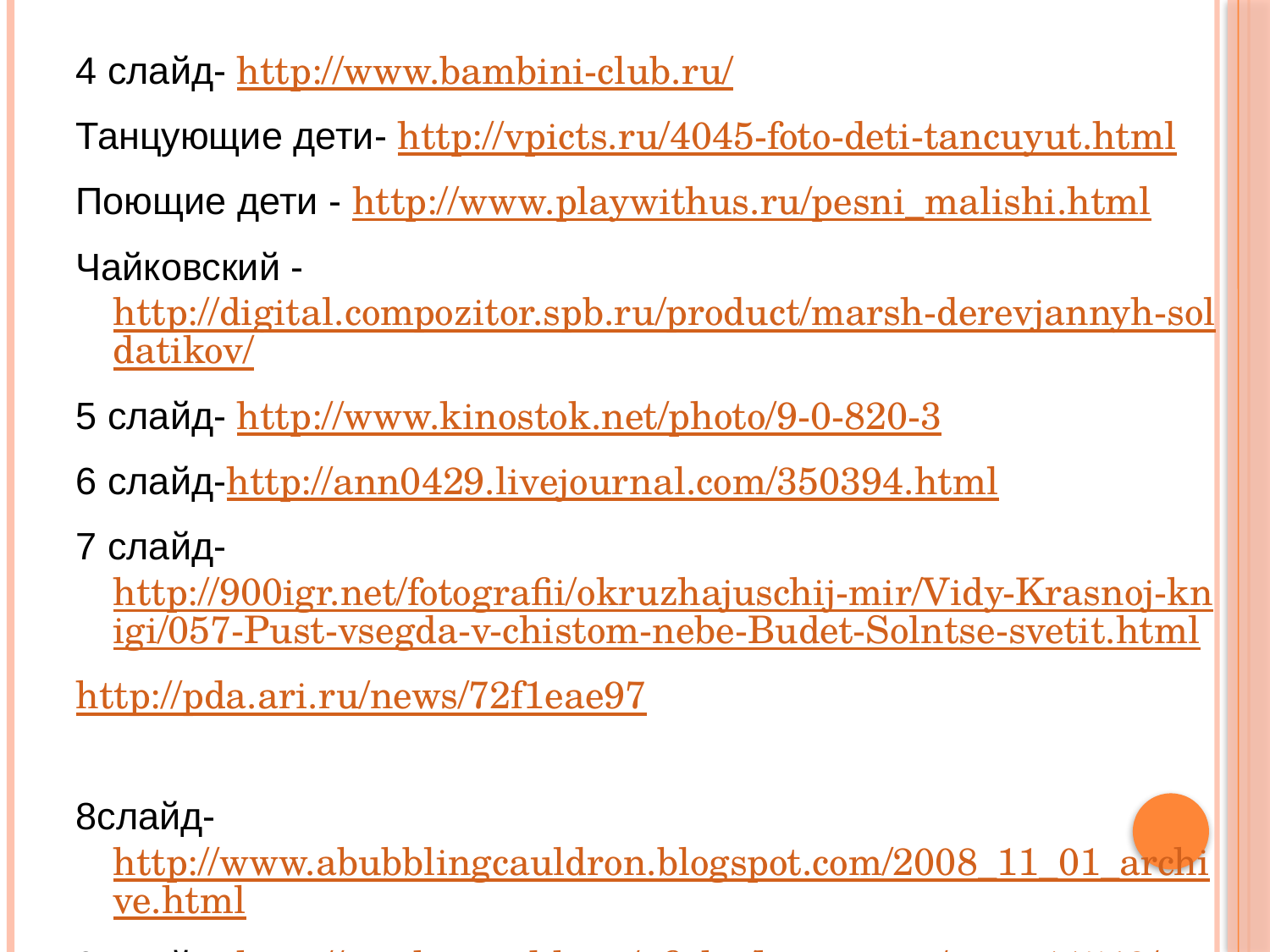

#
4 слайд- http://www.bambini-club.ru/
Танцующие дети- http://vpicts.ru/4045-foto-deti-tancuyut.html
Поющие дети - http://www.playwithus.ru/pesni_malishi.html
Чайковский - http://digital.compozitor.spb.ru/product/marsh-derevjannyh-soldatikov/
5 слайд- http://www.kinostok.net/photo/9-0-820-3
6 слайд-http://ann0429.livejournal.com/350394.html
7 слайд-http://900igr.net/fotografii/okruzhajuschij-mir/Vidy-Krasnoj-knigi/057-Pust-vsegda-v-chistom-nebe-Budet-Solntse-svetit.html
http://pda.ari.ru/news/72f1eae97

8слайд- http://www.abubblingcauldron.blogspot.com/2008_11_01_archive.html
9 слайд- http://omsk.zaotdih.ru/afisha/kontsertyi/event11548/